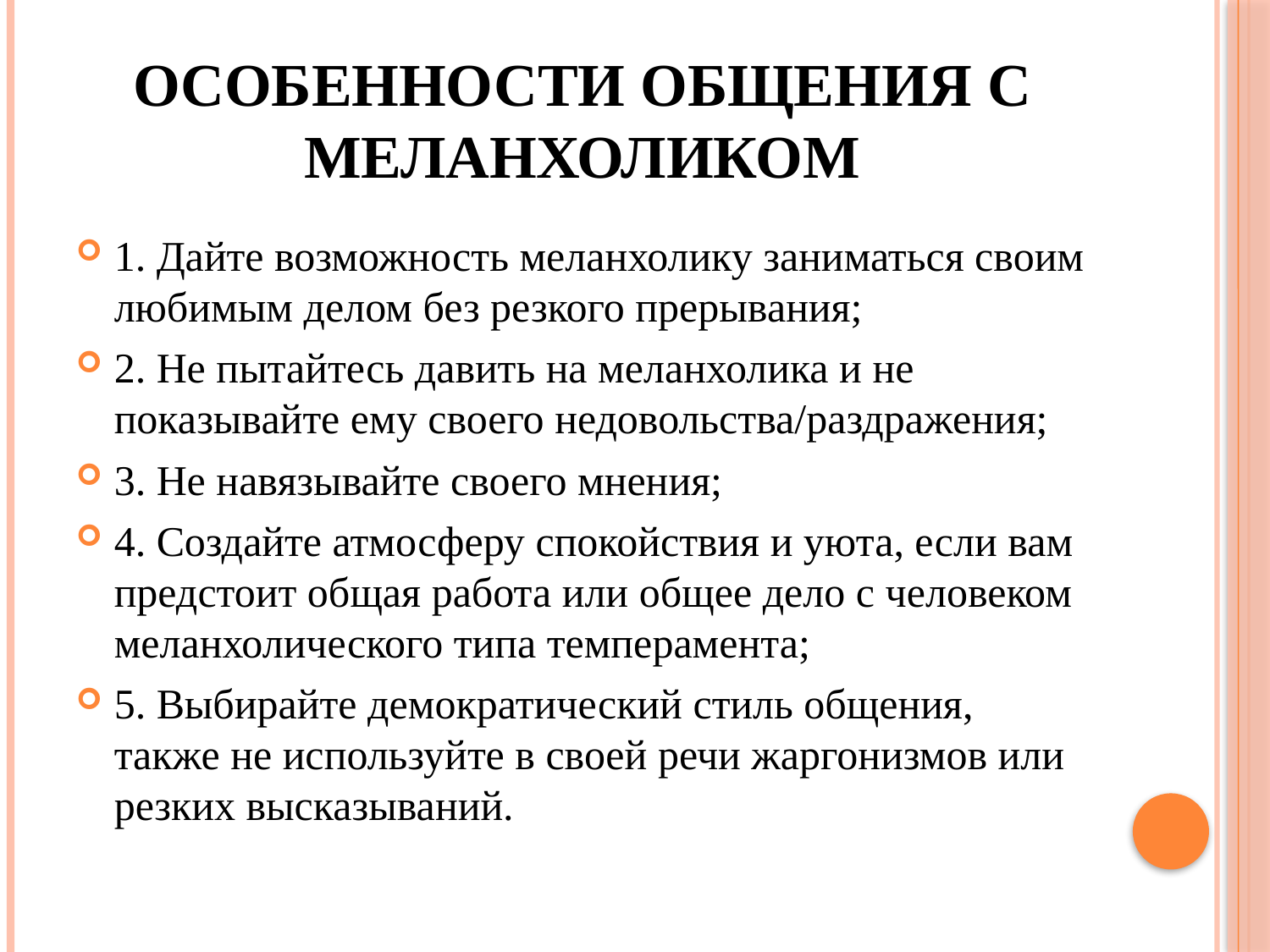

# Особенности общения с меланхоликом
1. Дайте возможность меланхолику заниматься своим любимым делом без резкого прерывания;
2. Не пытайтесь давить на меланхолика и не показывайте ему своего недовольства/раздражения;
3. Не навязывайте своего мнения;
4. Создайте атмосферу спокойствия и уюта, если вам предстоит общая работа или общее дело с человеком меланхолического типа темперамента;
5. Выбирайте демократический стиль общения, также не используйте в своей речи жаргонизмов или резких высказываний.